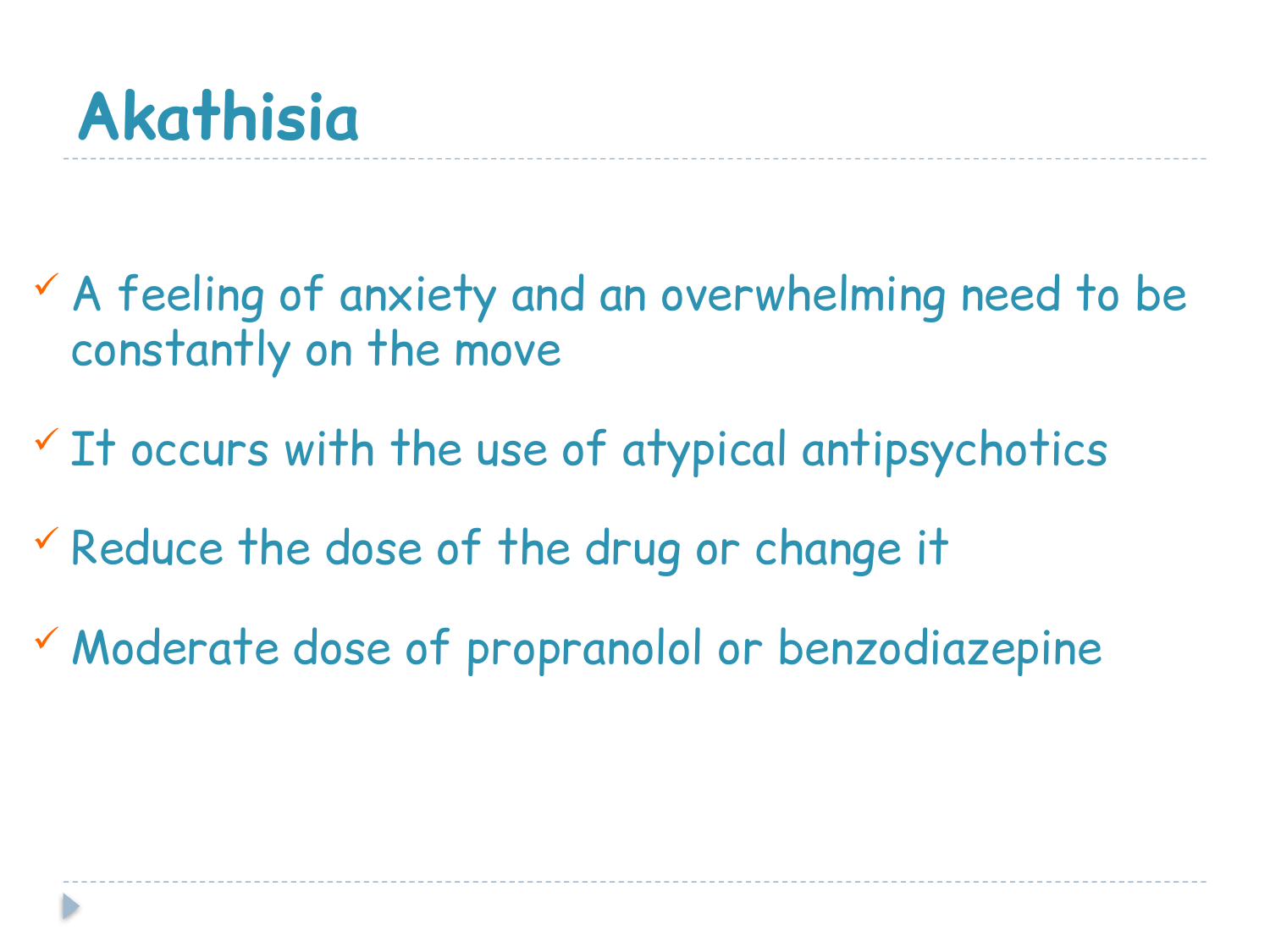

# Akathisia

A feeling of anxiety and an overwhelming need to be constantly on the move

It occurs with the use of atypical antipsychotics

Reduce the dose of the drug or change it

Moderate dose of propranolol or benzodiazepine